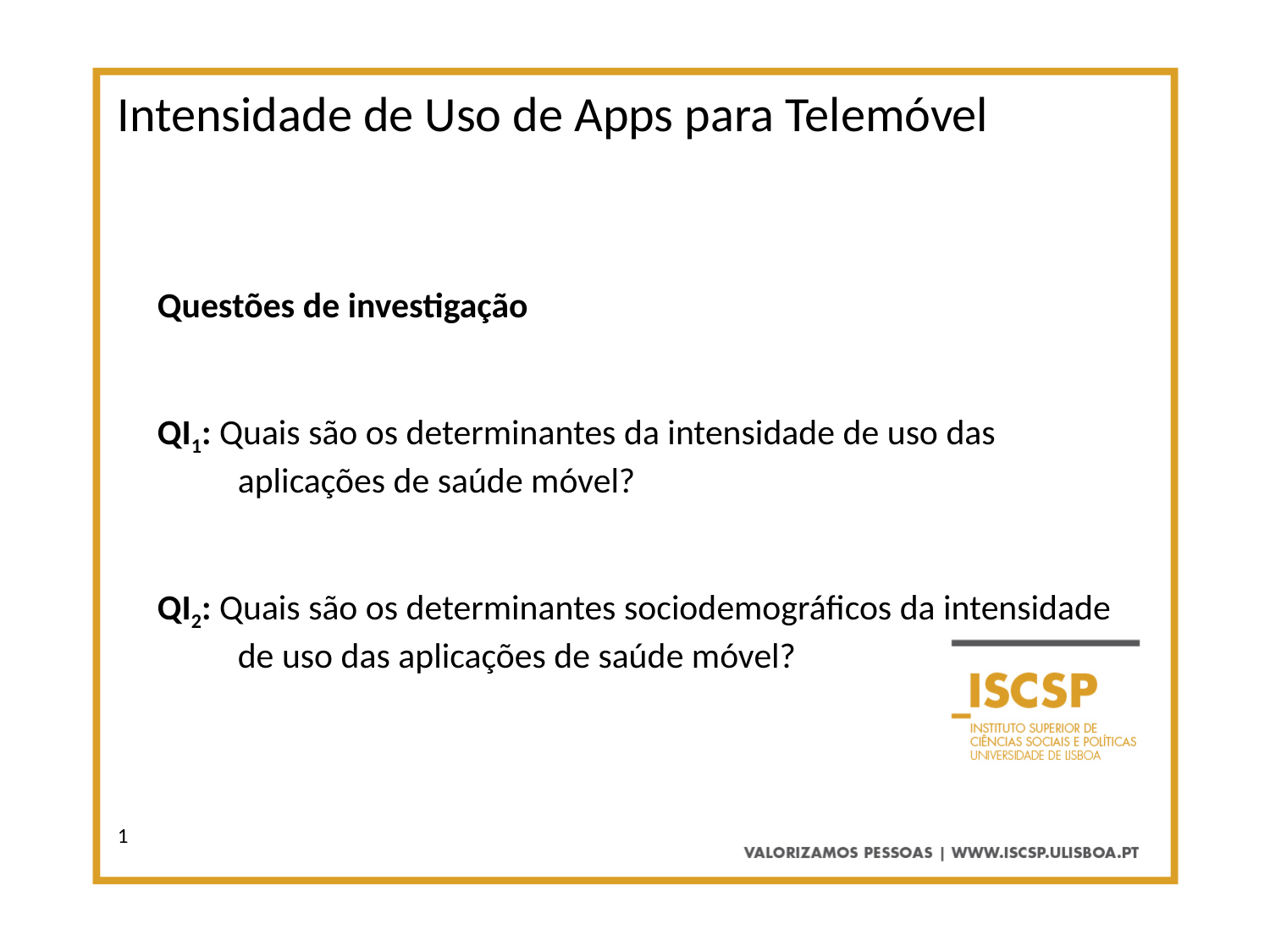

Intensidade de Uso de Apps para Telemóvel
Questões de investigação

QI1: Quais são os determinantes da intensidade de uso das
          aplicações de saúde móvel?

QI2: Quais são os determinantes sociodemográficos da intensidade
          de uso das aplicações de saúde móvel?
1